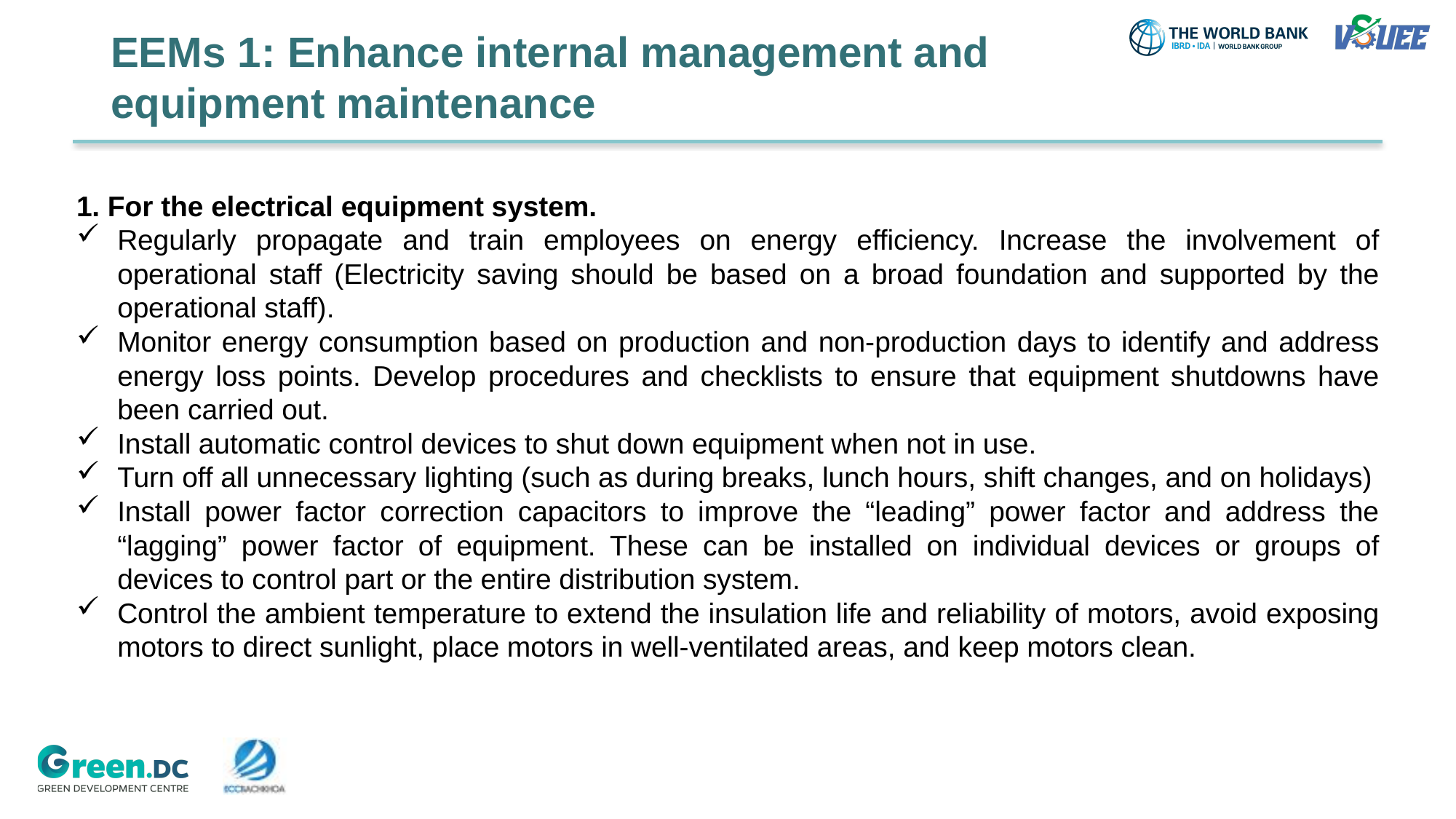

EEMs 1: Enhance internal management and equipment maintenance
1. For the electrical equipment system.
Regularly propagate and train employees on energy efficiency. Increase the involvement of operational staff (Electricity saving should be based on a broad foundation and supported by the operational staff).
Monitor energy consumption based on production and non-production days to identify and address energy loss points. Develop procedures and checklists to ensure that equipment shutdowns have been carried out.
Install automatic control devices to shut down equipment when not in use.
Turn off all unnecessary lighting (such as during breaks, lunch hours, shift changes, and on holidays)
Install power factor correction capacitors to improve the “leading” power factor and address the “lagging” power factor of equipment. These can be installed on individual devices or groups of devices to control part or the entire distribution system.
Control the ambient temperature to extend the insulation life and reliability of motors, avoid exposing motors to direct sunlight, place motors in well-ventilated areas, and keep motors clean.